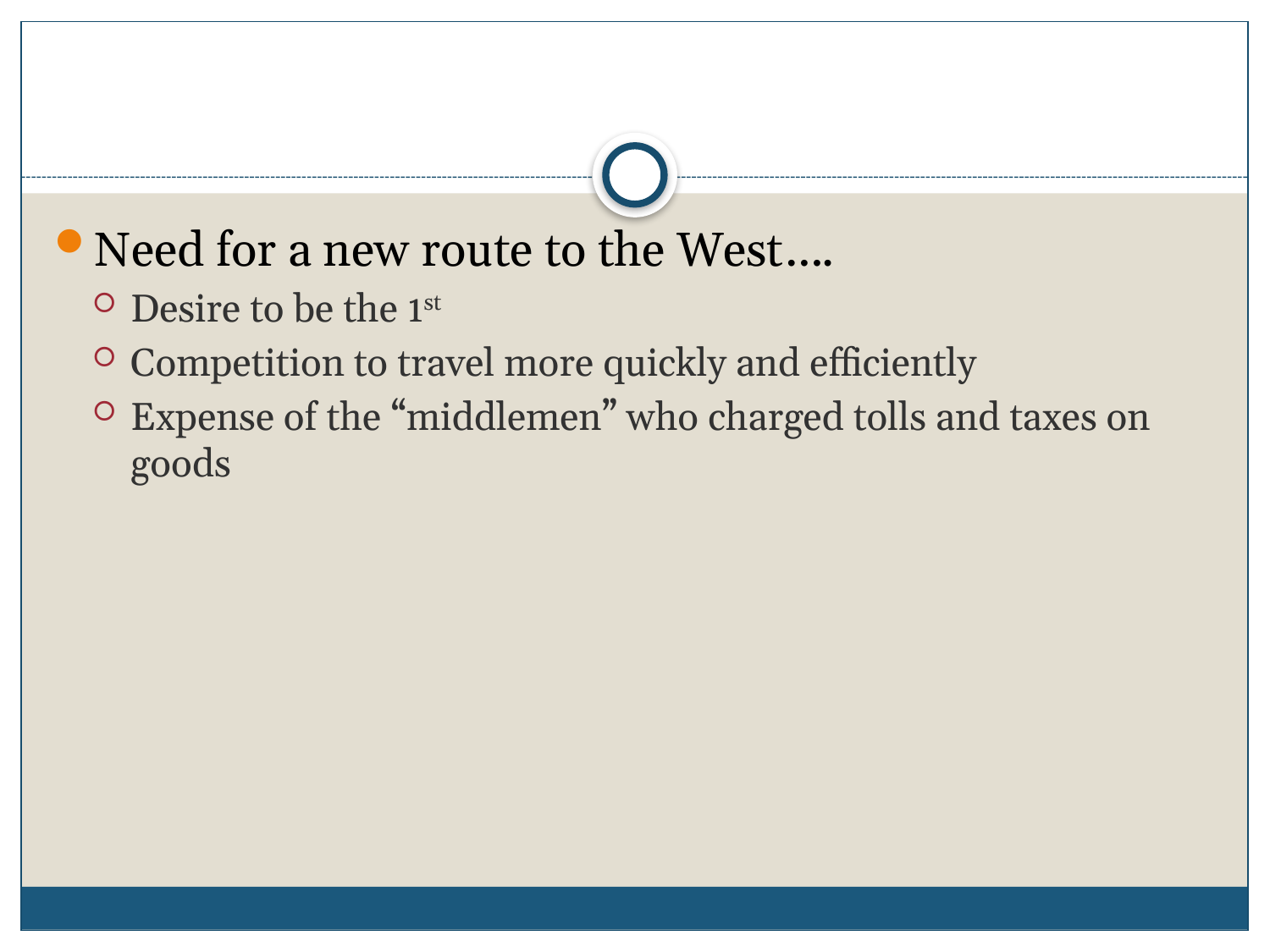

#
Need for a new route to the West….
Desire to be the 1st
Competition to travel more quickly and efficiently
Expense of the “middlemen” who charged tolls and taxes on goods